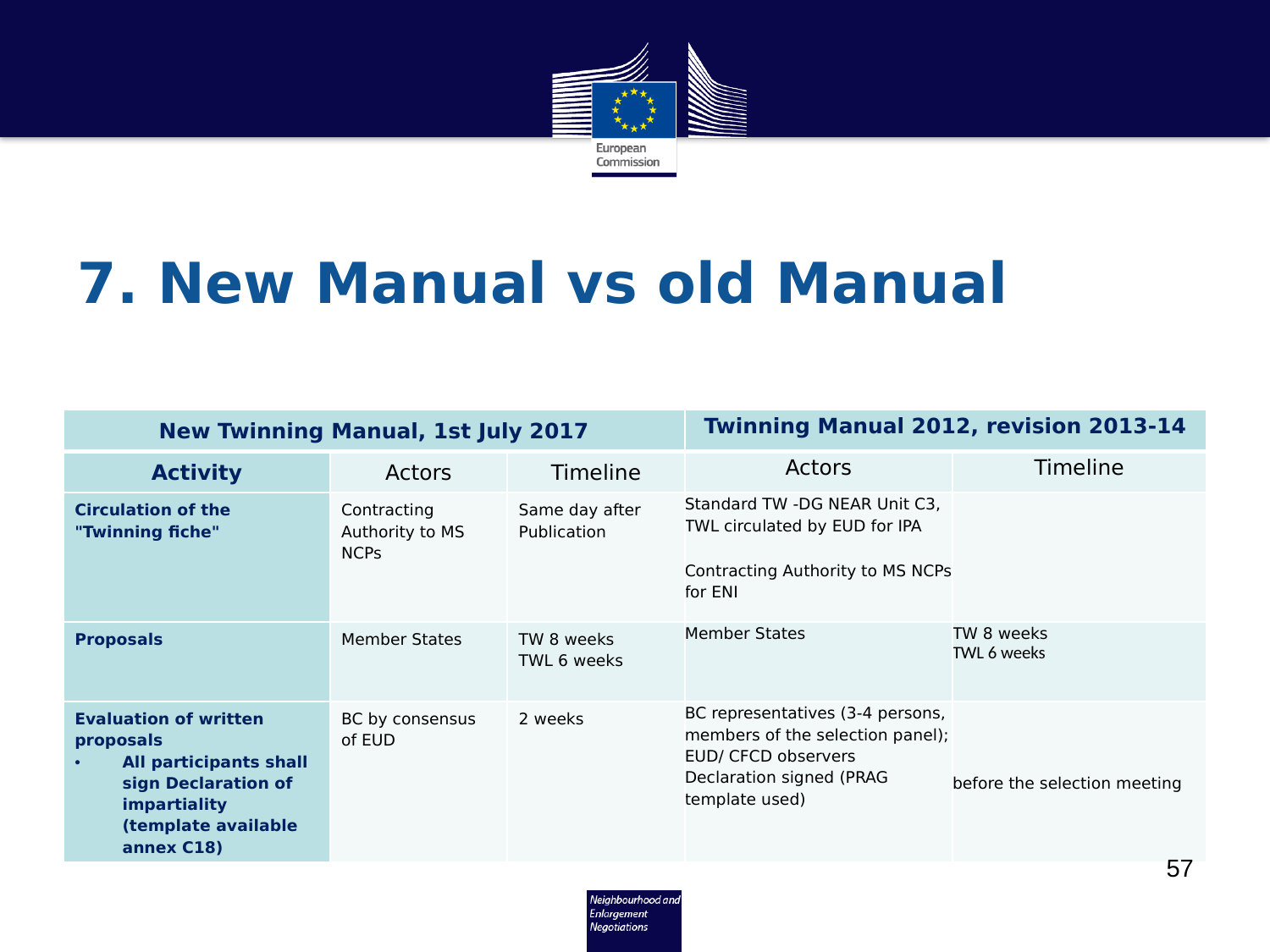

# 7. New Manual vs old Manual
| New Twinning Manual, 1st July 2017 |  |  | Twinning Manual 2012, revision 2013-14 |  |
| --- | --- | --- | --- | --- |
| Activity | Actors | Timeline | Actors | Timeline |
| Circulation of the "Twinning fiche" | Contracting Authority to MS NCPs | Same day after Publication | Standard TW -DG NEAR Unit C3, TWL circulated by EUD for IPA Contracting Authority to MS NCPs for ENI |  |
| Proposals | Member States | TW 8 weeks TWL 6 weeks | Member States | TW 8 weeks TWL 6 weeks |
| Evaluation of written proposals All participants shall sign Declaration of impartiality (template available annex C18) | BC by consensus of EUD | 2 weeks | BC representatives (3-4 persons, members of the selection panel); EUD/ CFCD observers Declaration signed (PRAG template used) | before the selection meeting |
57